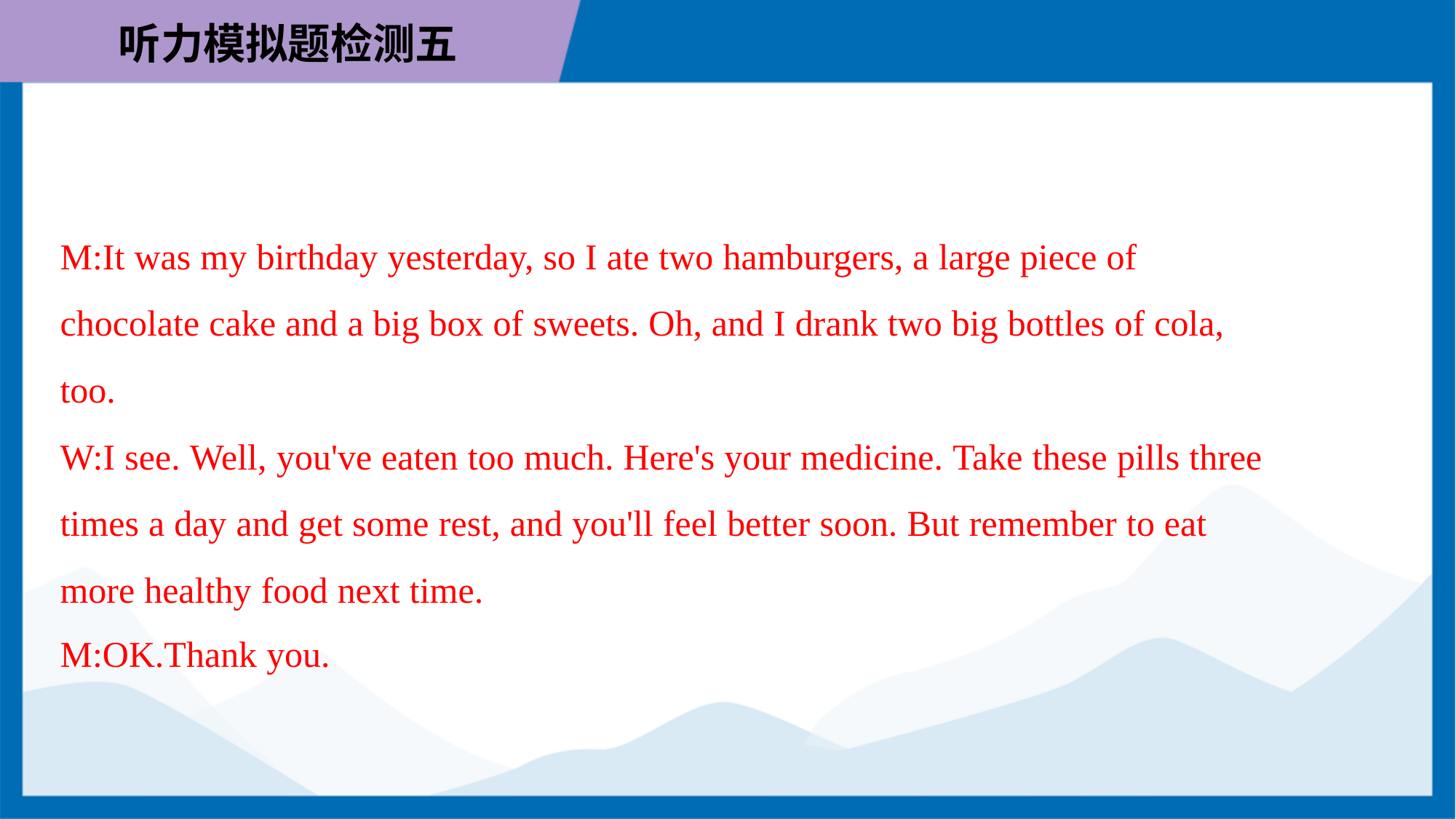

M:It was my birthday yesterday, so I ate two hamburgers, a large piece of
chocolate cake and a big box of sweets. Oh, and I drank two big bottles of cola,
too.
W:I see. Well, you've eaten too much. Here's your medicine. Take these pills three
times a day and get some rest, and you'll feel better soon. But remember to eat
more healthy food next time.
M:OK.Thank you.